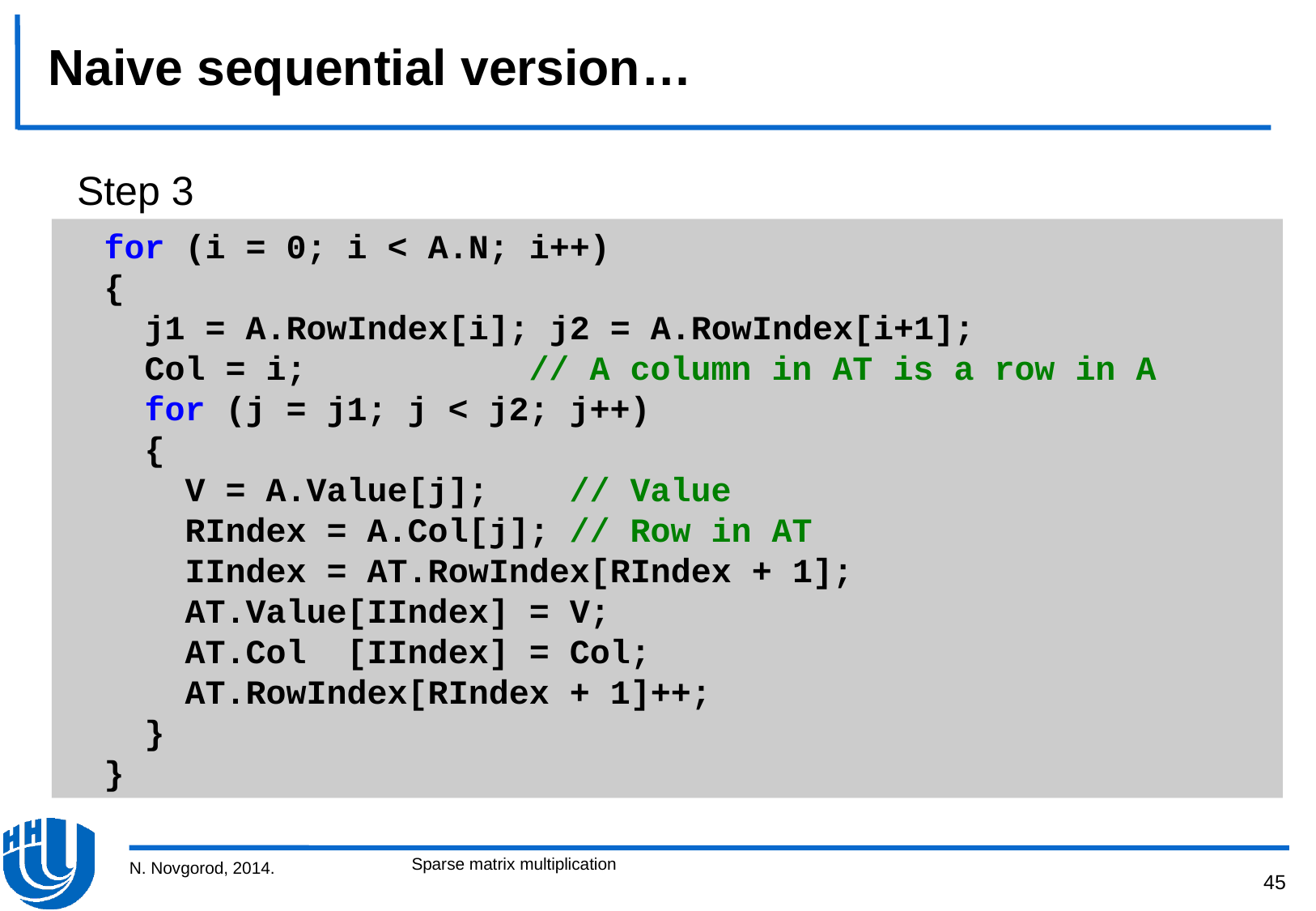

# Naive sequential version…
Step 3
  for (i = 0; i < A.N; i++)
  {
    j1 = A.RowIndex[i]; j2 = A.RowIndex[i+1];
    Col = i;           // A column in AT is a row in A
    for (j = j1; j < j2; j++)
    {
      V = A.Value[j];    // Value
      RIndex = A.Col[j]; // Row in AT
      IIndex = AT.RowIndex[RIndex + 1];
      AT.Value[IIndex] = V;
      AT.Col  [IIndex] = Col;
      AT.RowIndex[RIndex + 1]++;
    }
  }
Sparse matrix multiplication
N. Novgorod, 2014.
45